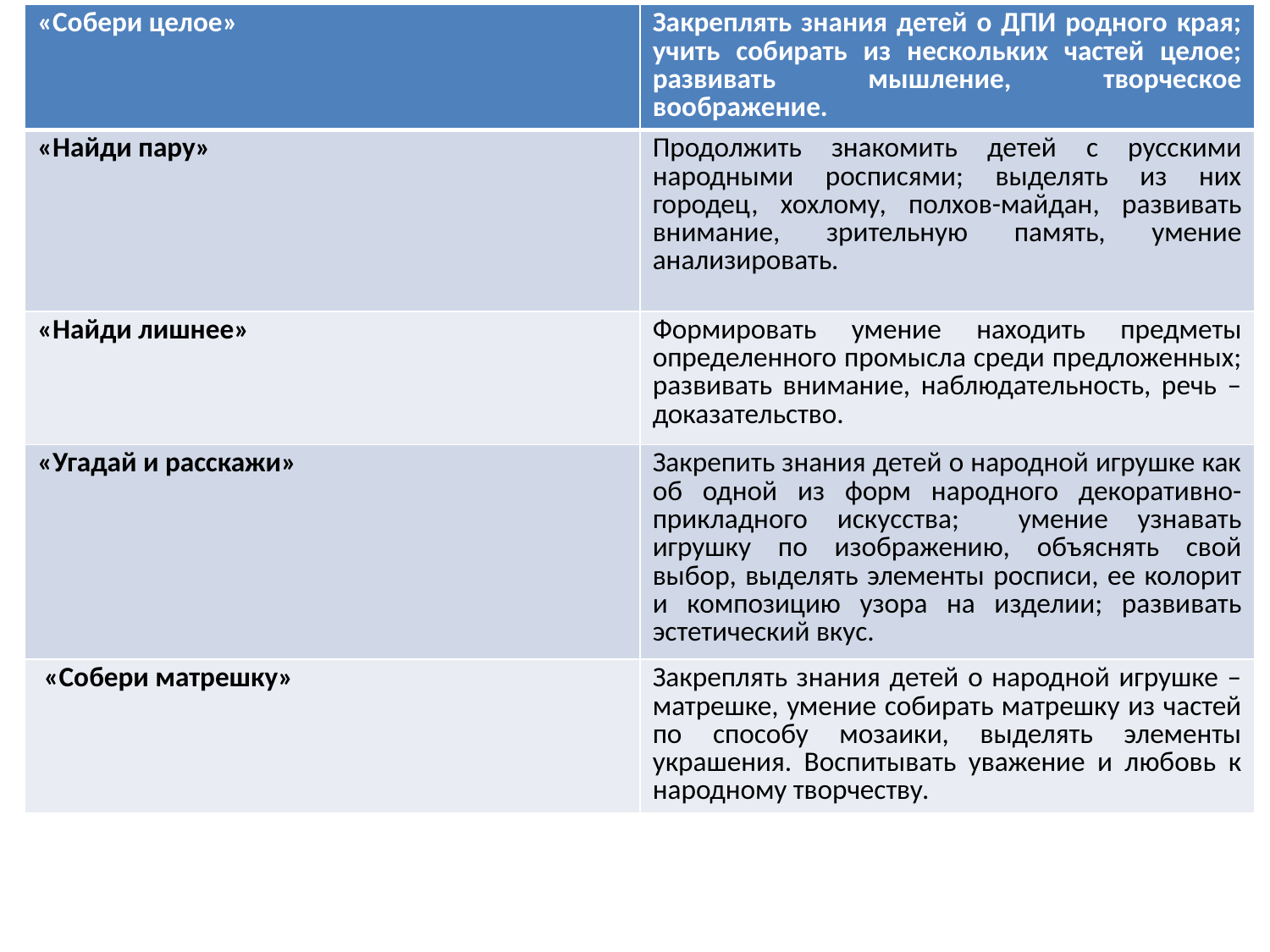

| «Собери целое» | Закреплять знания детей о ДПИ родного края; учить собирать из нескольких частей целое; развивать мышление, творческое воображение. |
| --- | --- |
| «Найди пару» | Продолжить знакомить детей с русскими народными росписями; выделять из них городец, хохлому, полхов-майдан, развивать внимание, зрительную память, умение анализировать. |
| «Найди лишнее» | Формировать умение находить предметы определенного промысла среди предложенных; развивать внимание, наблюдательность, речь – доказательство. |
| «Угадай и расскажи» | Закрепить знания детей о народной игрушке как об одной из форм народного декоративно-прикладного искусства; умение узнавать игрушку по изображению, объяснять свой выбор, выделять элементы росписи, ее колорит и композицию узора на изделии; развивать эстетический вкус. |
| «Собери матрешку» | Закреплять знания детей о народной игрушке – матрешке, умение собирать матрешку из частей по способу мозаики, выделять элементы украшения. Воспитывать уважение и любовь к народному творчеству. |